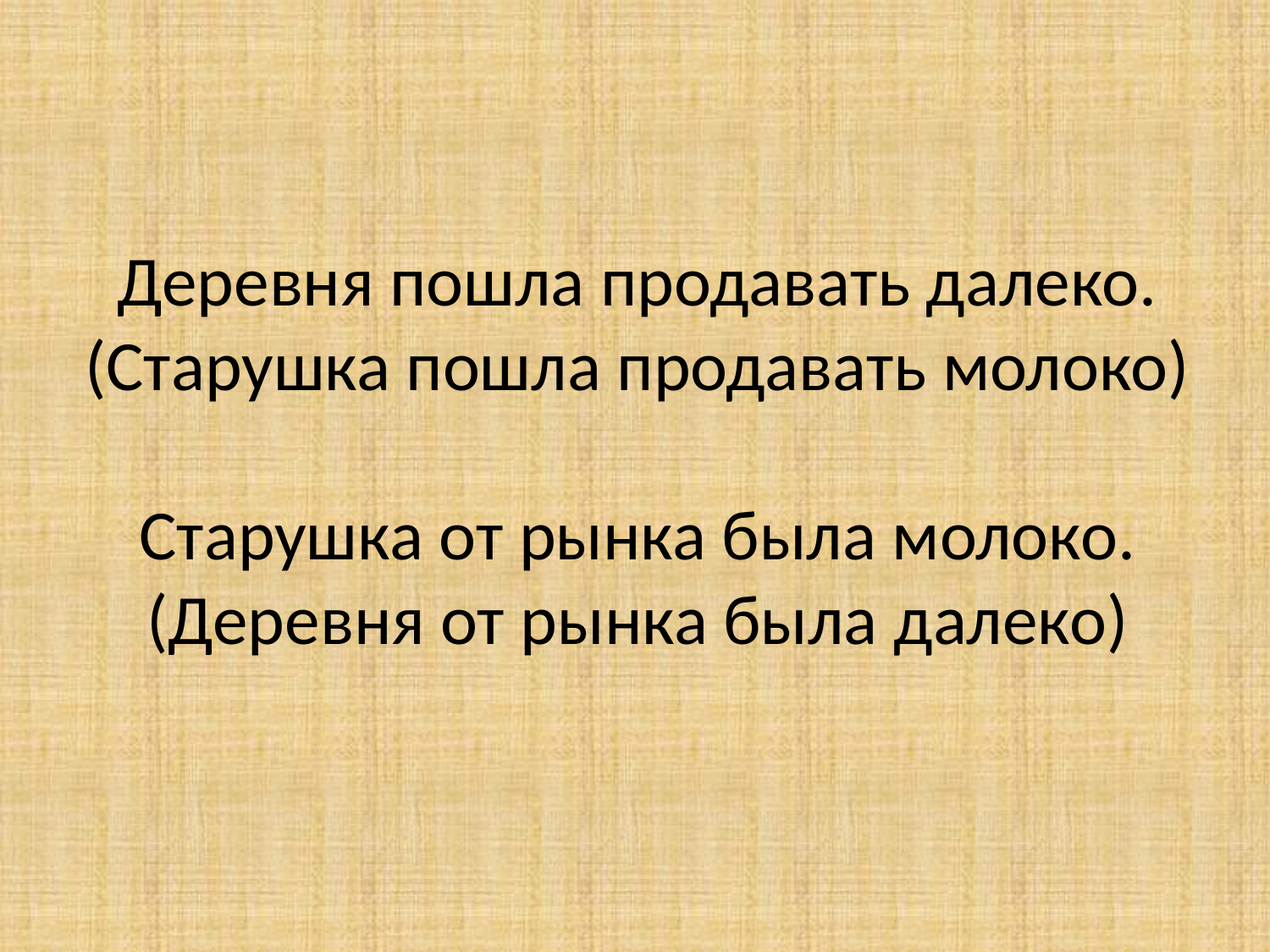

# Деревня пошла продавать далеко. (Старушка пошла продавать молоко) Старушка от рынка была молоко. (Деревня от рынка была далеко)